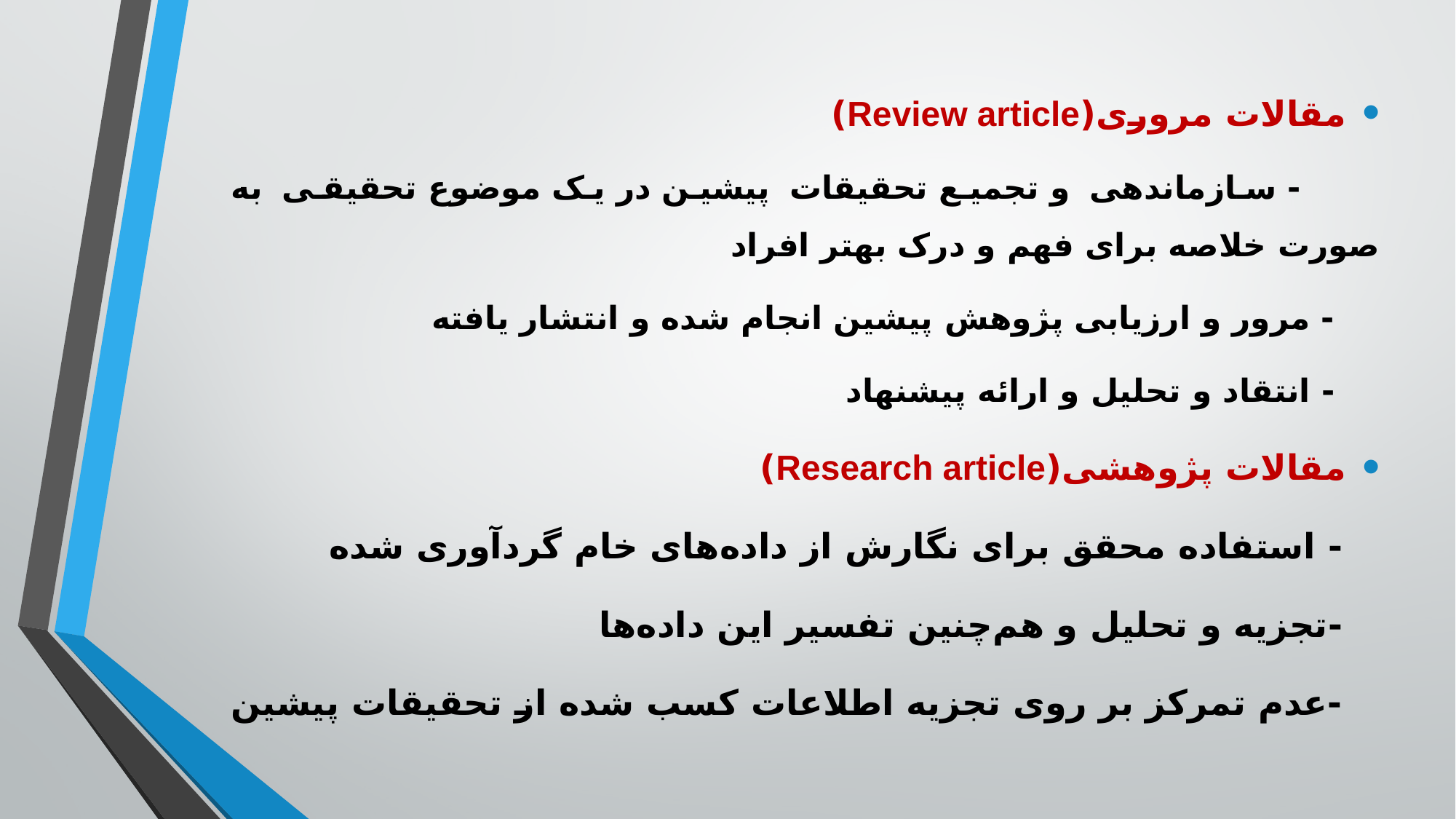

مقالات مروری(Review article)
    - سازماندهی و تجمیع تحقیقات پیشین در یک موضوع تحقیقی به صورت خلاصه برای فهم و درک بهتر افراد
    - مرور و ارزیابی پژوهش­ پیشین انجام شده و انتشار یافته
    - انتقاد و تحلیل­ و ارائه پیشنهاد
مقالات پژوهشی(Research article)
   - استفاده محقق برای نگارش از داده‌های خام گردآوری شده
   -تجزیه و تحلیل و هم‌چنین تفسیر این داده‌ها
   -عدم تمرکز بر روی تجزیه اطلاعات کسب شده از تحقیقات پیشین